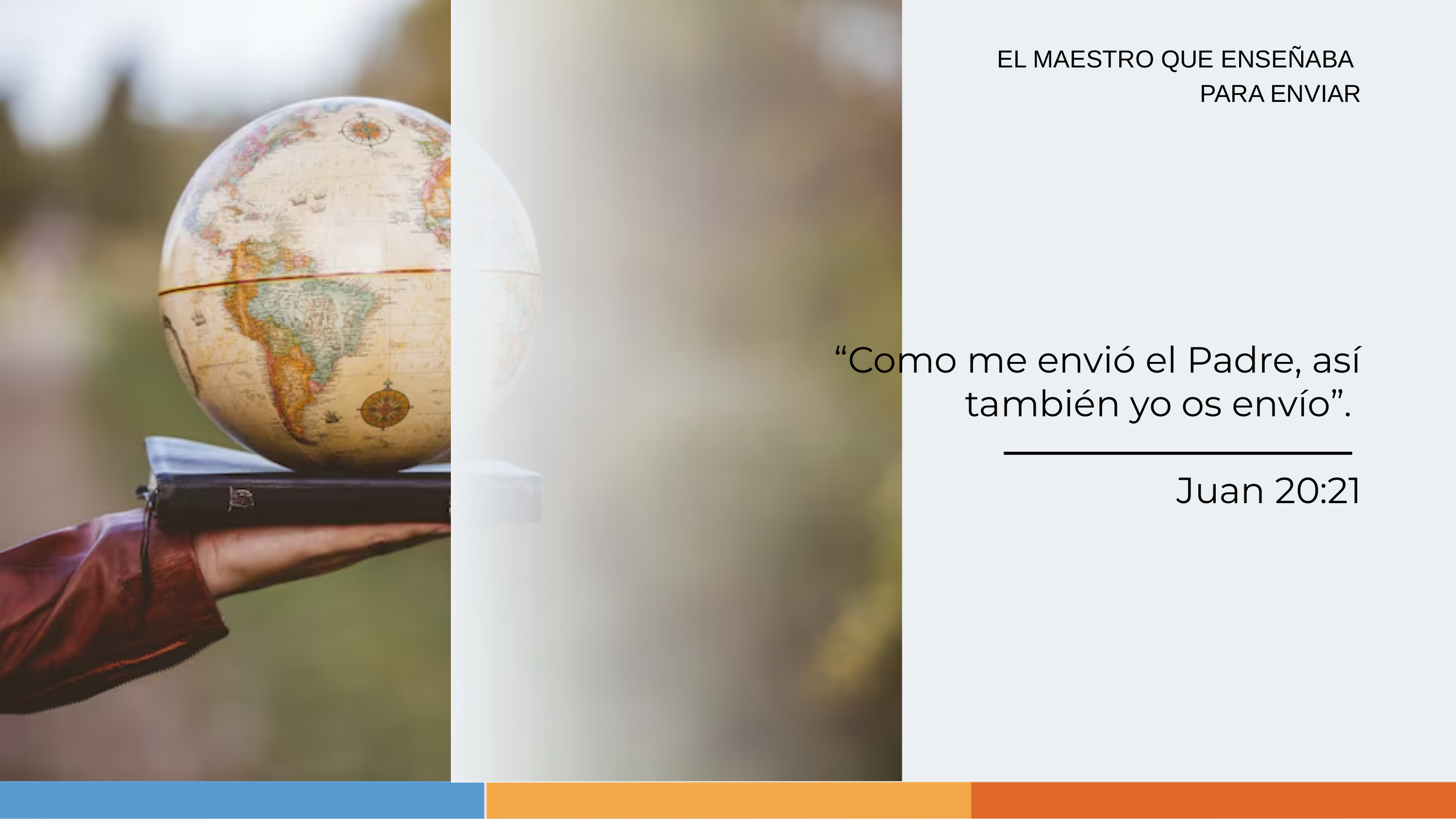

EL MAESTRO QUE ENSEÑABA
PARA ENVIAR

“Como me envió el Padre, así también yo os envío”.

Juan 20:21